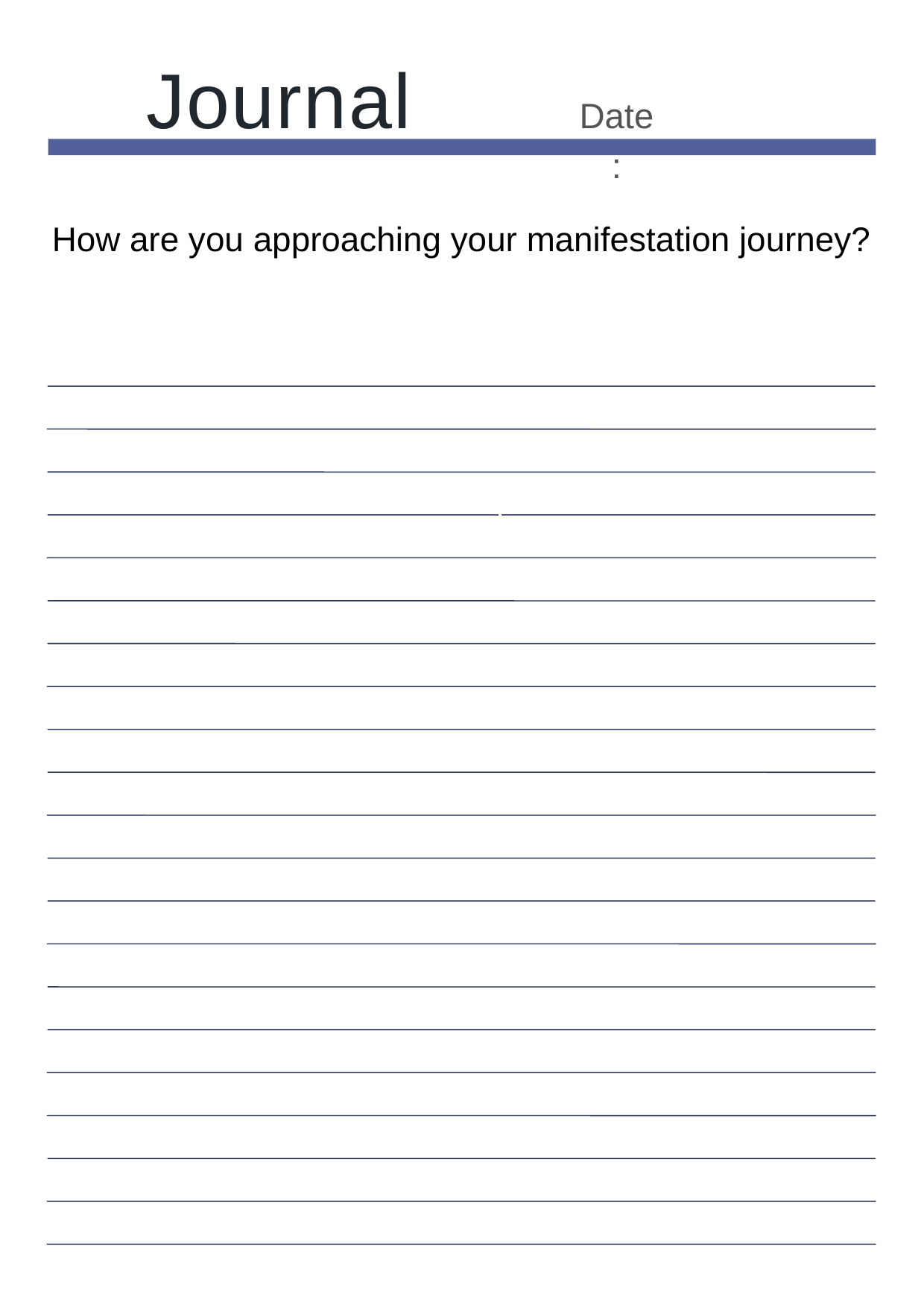

Journal
Date:

How are you approaching your manifestation journey?

Journal Prompt Here